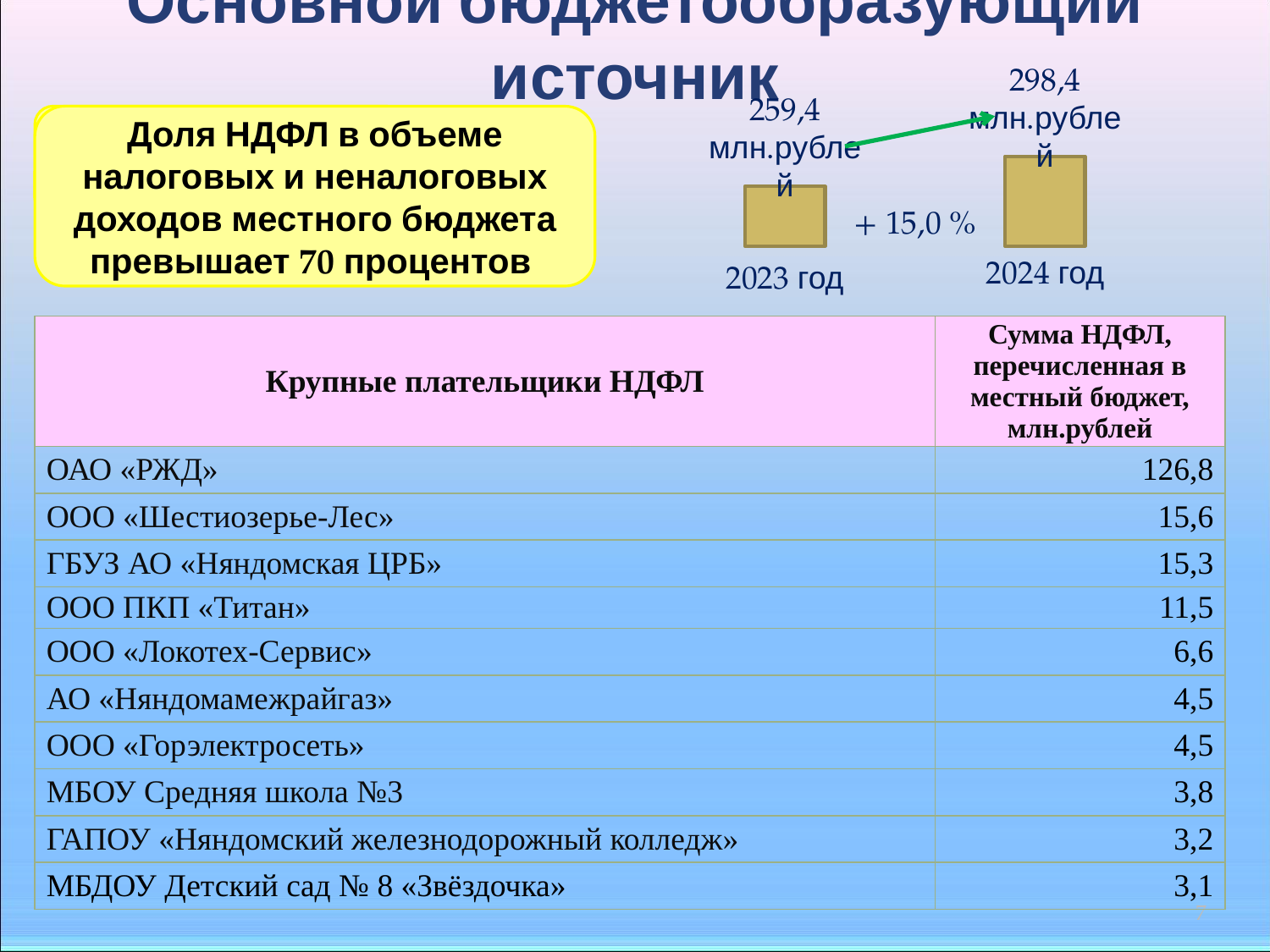

# Основной бюджетообразующий источник
298,4 млн.рублей
259,4 млн.рублей
Исполнение плана
102,4 %
Доля НДФЛ в объеме налоговых и неналоговых доходов местного бюджета превышает 70 процентов

+ 15,0 %

2023 год
2024 год
| Крупные плательщики НДФЛ | Сумма НДФЛ, перечисленная в местный бюджет, млн.рублей |
| --- | --- |
| ОАО «РЖД» | 126,8 |
| ООО «Шестиозерье-Лес» | 15,6 |
| ГБУЗ АО «Няндомская ЦРБ» | 15,3 |
| ООО ПКП «Титан» | 11,5 |
| ООО «Локотех-Сервис» | 6,6 |
| АО «Няндомамежрайгаз» | 4,5 |
| ООО «Горэлектросеть» | 4,5 |
| МБОУ Средняя школа №3 | 3,8 |
| ГАПОУ «Няндомский железнодорожный колледж» | 3,2 |
| МБДОУ Детский сад № 8 «Звёздочка» | 3,1 |
7